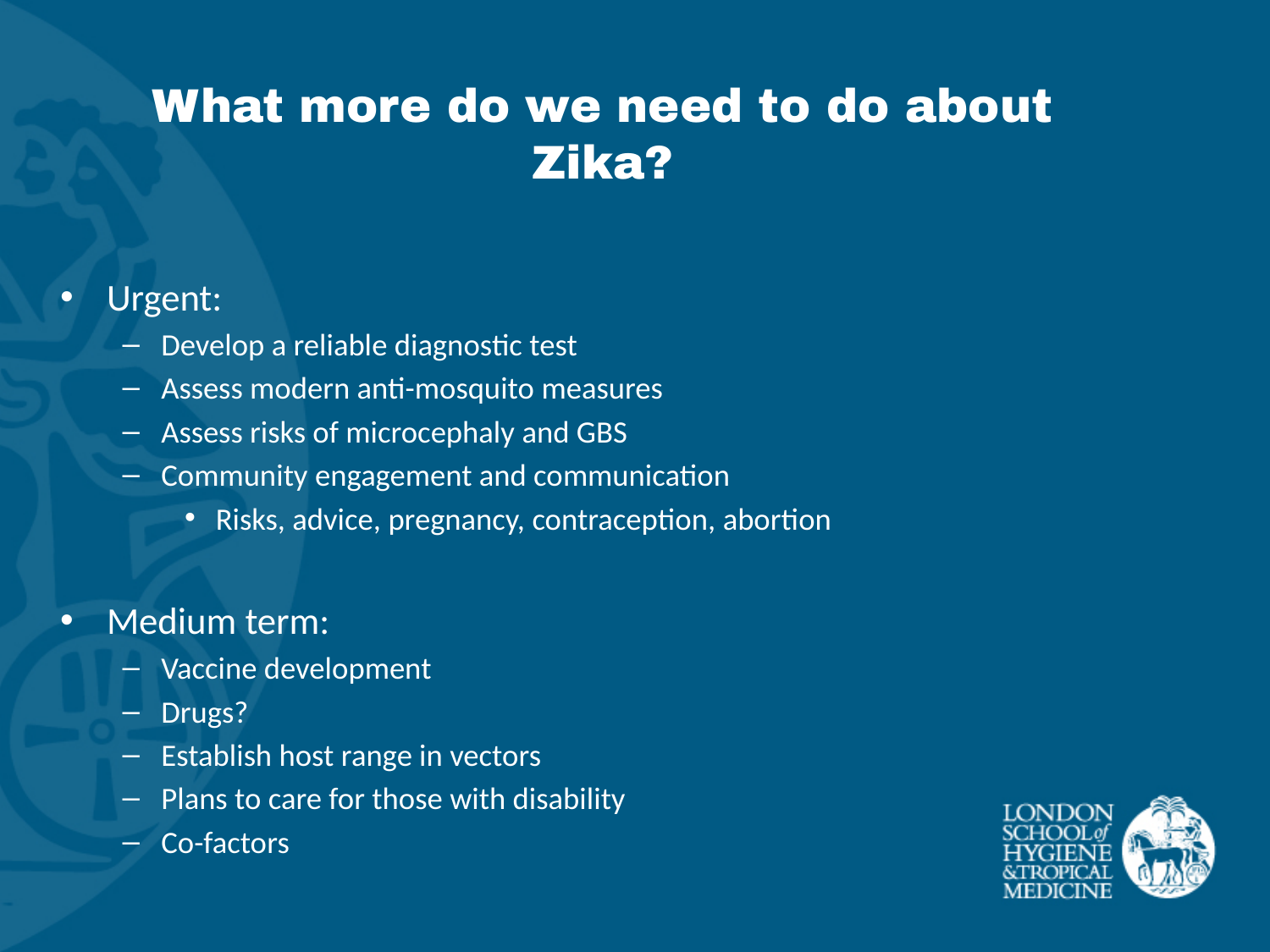

# What more do we need to do about Zika?
Urgent:
Develop a reliable diagnostic test
Assess modern anti-mosquito measures
Assess risks of microcephaly and GBS
Community engagement and communication
Risks, advice, pregnancy, contraception, abortion

Medium term:
Vaccine development
Drugs?
Establish host range in vectors
Plans to care for those with disability
Co-factors